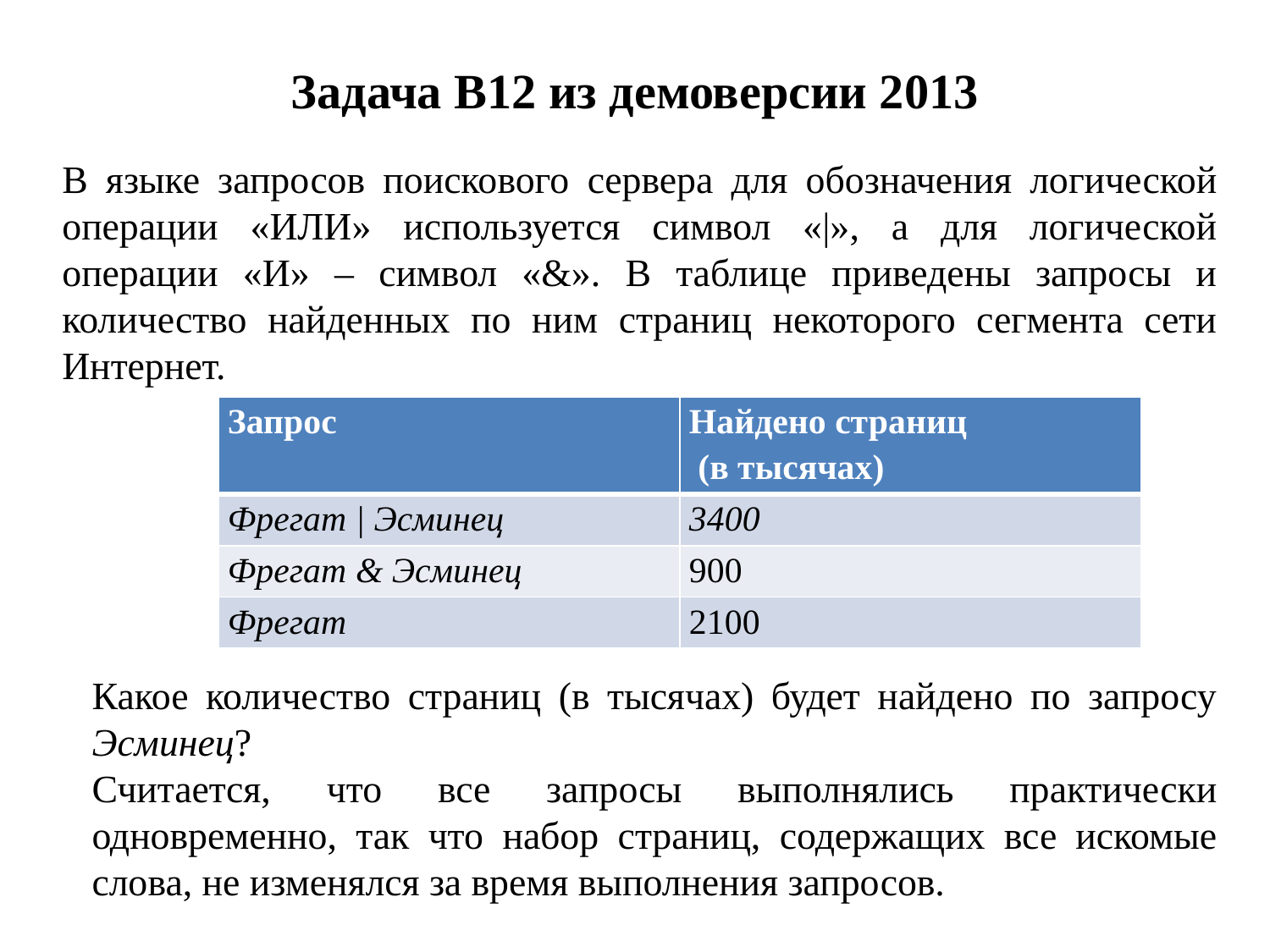

# Задача B12 из демоверсии 2013
В языке запросов поискового сервера для обозначения логической операции «ИЛИ» используется символ «|», а для логической операции «И» – символ «&». В таблице приведены запросы и количество найденных по ним страниц некоторого сегмента сети Интернет.

| Запрос | Найдено страниц (в тысячах) |
| --- | --- |
| Фрегат | Эсминец | 3400 |
| Фрегат & Эсминец | 900 |
| Фрегат | 2100 |
Какое количество страниц (в тысячах) будет найдено по запросу Эсминец?
Считается, что все запросы выполнялись практически одновременно, так что набор страниц, содержащих все искомые слова, не изменялся за время выполнения запросов.